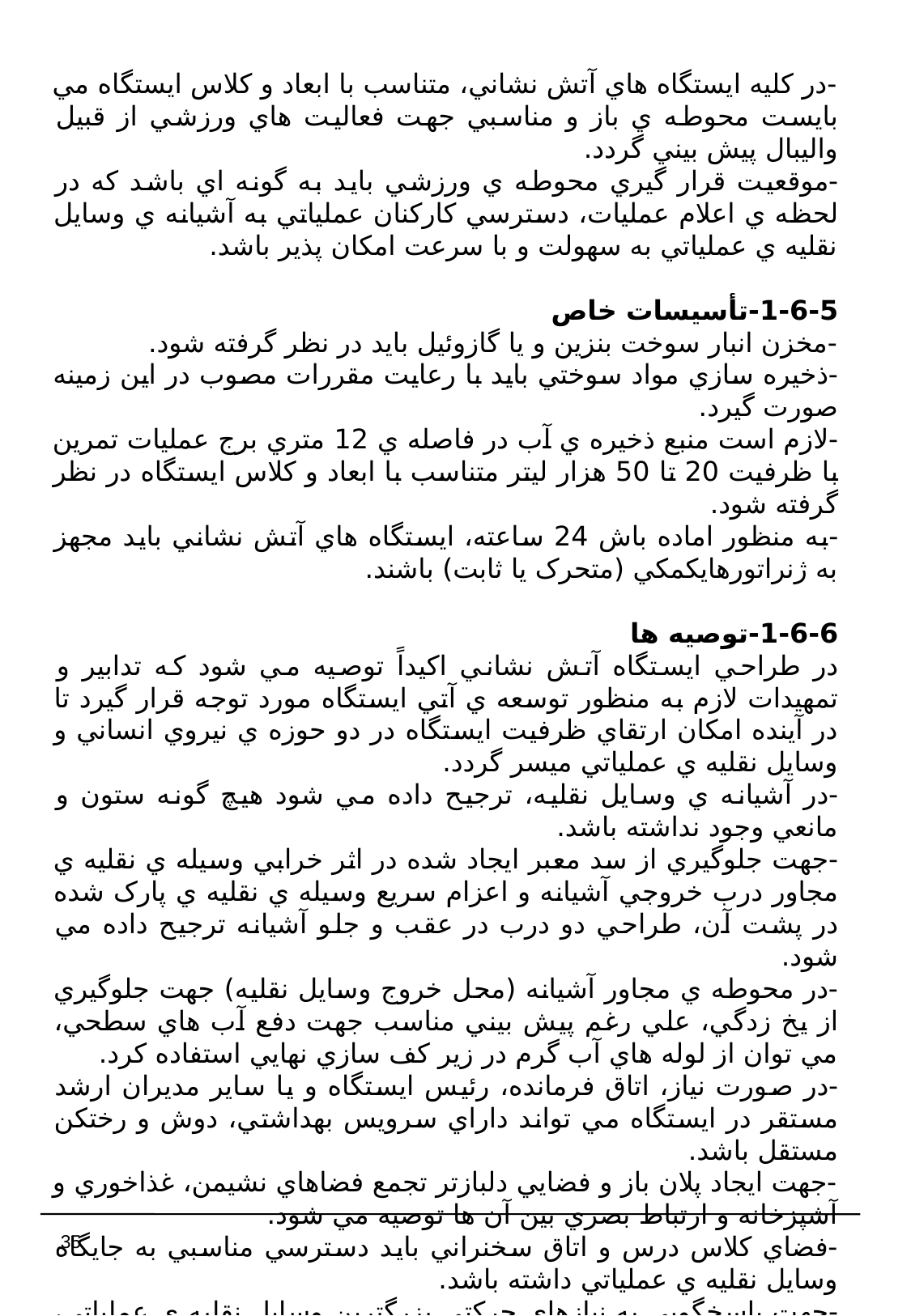

-در کليه ايستگاه هاي آتش نشاني، متناسب با ابعاد و کلاس ايستگاه مي بايست محوطه ي باز و مناسبي جهت فعاليت هاي ورزشي از قبيل واليبال پيش بيني گردد.
-موقعيت قرار گيري محوطه ي ورزشي بايد به گونه اي باشد که در لحظه ي اعلام عمليات، دسترسي کارکنان عملياتي به آشيانه ي وسايل نقليه ي عملياتي به سهولت و با سرعت امکان پذير باشد.

1-6-5-تأسيسات خاص
-مخزن انبار سوخت بنزين و يا گازوئيل بايد در نظر گرفته شود.
-ذخيره سازي مواد سوختي بايد با رعايت مقررات مصوب در اين زمينه صورت گيرد.
-لازم است منبع ذخيره ي آب در فاصله ي 12 متري برج عمليات تمرين با ظرفيت 20 تا 50 هزار ليتر متناسب با ابعاد و کلاس ايستگاه در نظر گرفته شود.
-به منظور اماده باش 24 ساعته، ايستگاه هاي آتش نشاني بايد مجهز به ژنراتورهايکمکي (متحرک يا ثابت) باشند.

1-6-6-توصيه ها
در طراحي ايستگاه آتش نشاني اکيداً توصيه مي شود که تدابير و تمهيدات لازم به منظور توسعه ي آتي ايستگاه مورد توجه قرار گيرد تا در آينده امکان ارتقاي ظرفيت ايستگاه در دو حوزه ي نيروي انساني و وسايل نقليه ي عملياتي ميسر گردد.
-در آشيانه ي وسايل نقليه، ترجيح داده مي شود هيچ گونه ستون و مانعي وجود نداشته باشد.
-جهت جلوگيري از سد معبر ايجاد شده در اثر خرابي وسيله ي نقليه ي مجاور درب خروجي آشيانه و اعزام سريع وسيله ي نقليه ي پارک شده در پشت آن، طراحي دو درب در عقب و جلو آشيانه ترجيح داده مي شود.
-در محوطه ي مجاور آشيانه (محل خروج وسايل نقليه) جهت جلوگيري از يخ زدگي، علي رغم پيش بيني مناسب جهت دفع آب هاي سطحي، مي توان از لوله هاي آب گرم در زير کف سازي نهايي استفاده کرد.
-در صورت نياز، اتاق فرمانده، رئيس ايستگاه و يا ساير مديران ارشد مستقر در ايستگاه مي تواند داراي سرويس بهداشتي، دوش و رختکن مستقل باشد.
-جهت ايجاد پلان باز و فضايي دلبازتر تجمع فضاهاي نشيمن، غذاخوري و آشپزخانه و ارتباط بصري بين آن ها توصيه مي شود.
-فضاي کلاس درس و اتاق سخنراني بايد دسترسي مناسبي به جايگاه وسايل نقليه ي عملياتي داشته باشد.
-جهت پاسخگويي به نيازهاي حرکتي بزرگترين وسايل نقليه ي عملياتي، محوطه ي مقابل آشيانه را مي توان تا 8/19 متر افزايش داد .

35